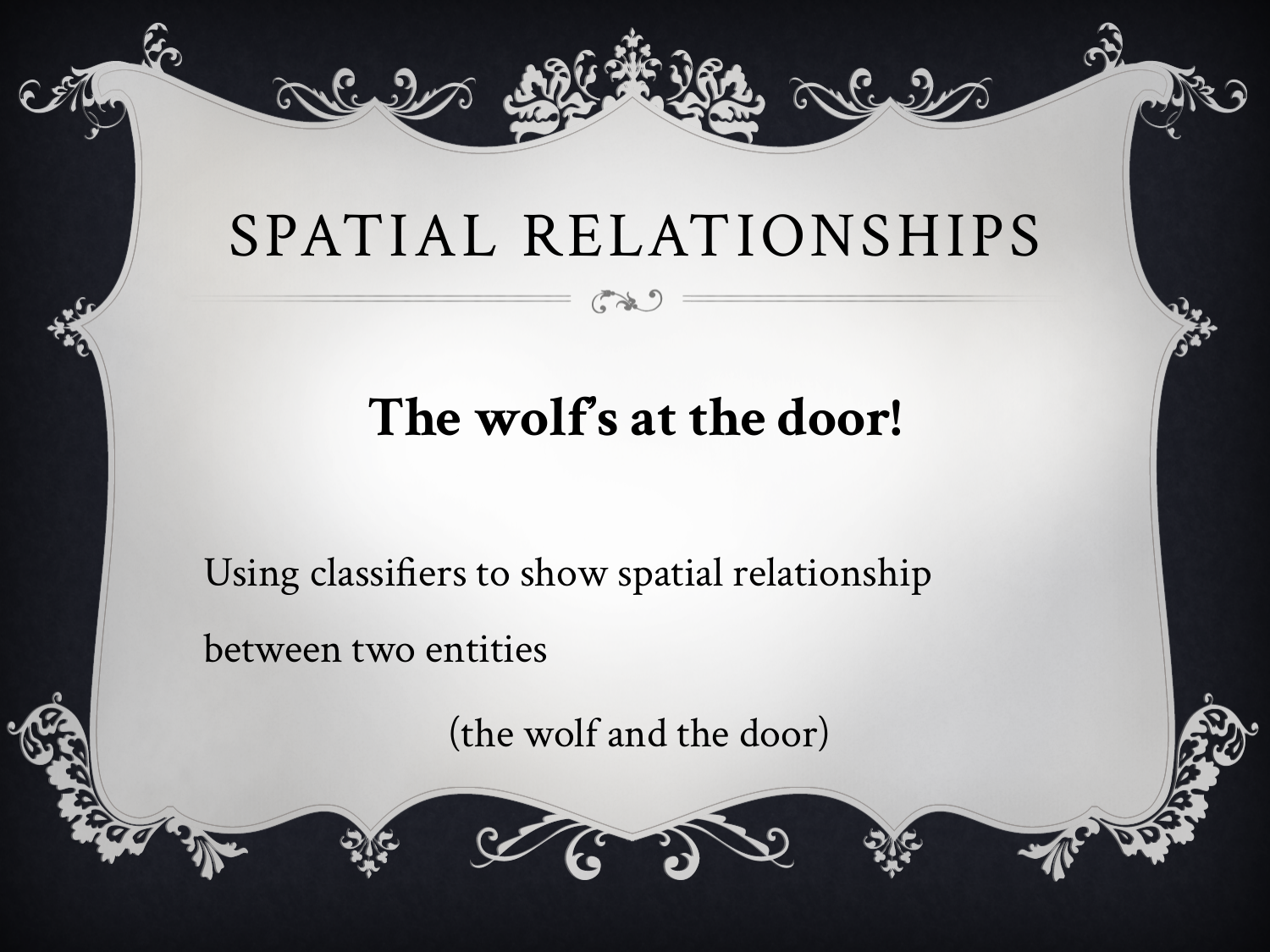

# Spatial relationships
The wolf’s at the door!

Using classifiers to show spatial relationship between two entities
 (the wolf and the door)